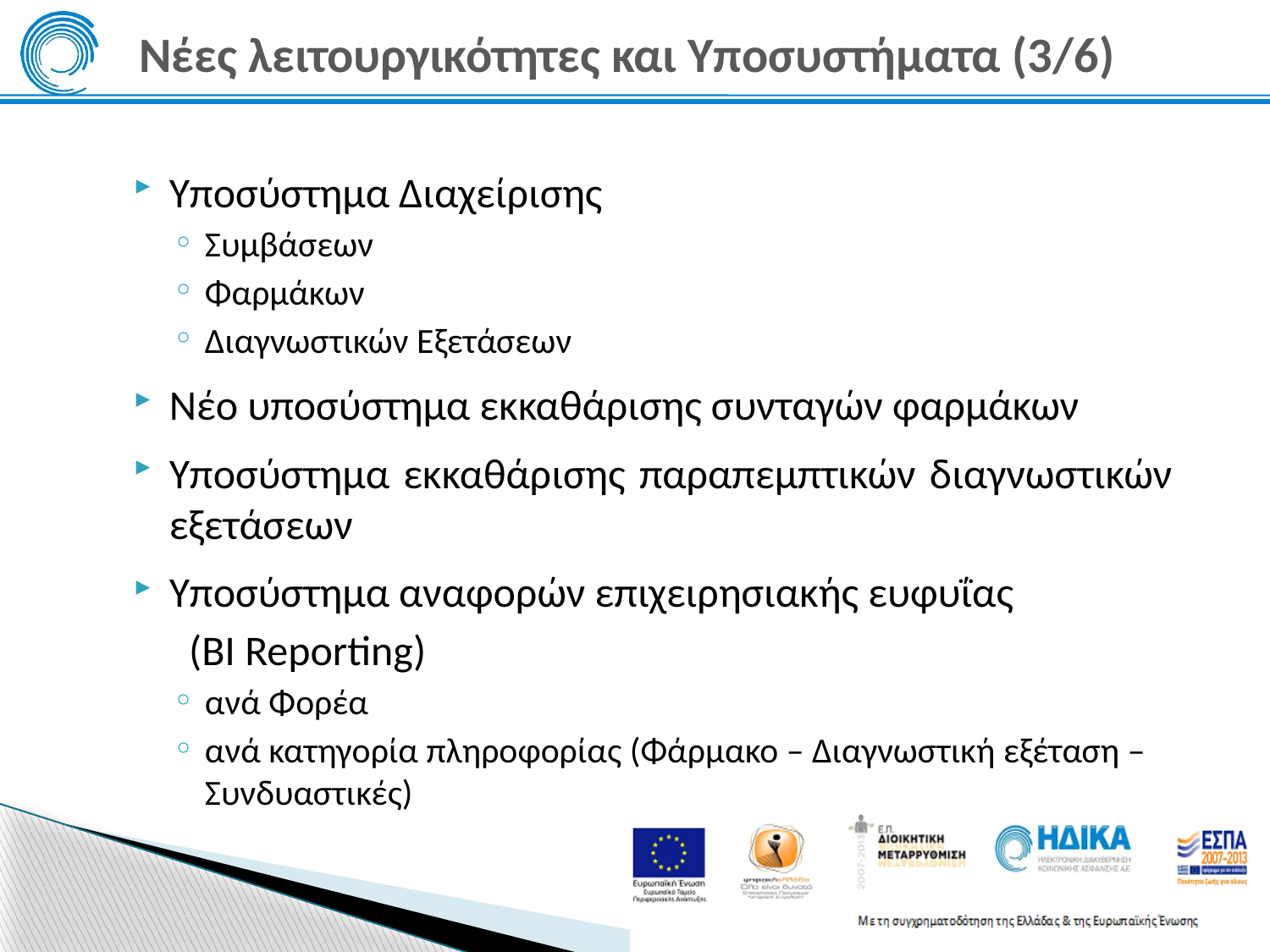

# Νέες λειτουργικότητες και Υποσυστήματα (3/6)

Υποσύστημα Διαχείρισης
Συμβάσεων
Φαρμάκων
Διαγνωστικών Εξετάσεων
Νέο υποσύστημα εκκαθάρισης συνταγών φαρμάκων
Υποσύστημα εκκαθάρισης παραπεμπτικών διαγνωστικών εξετάσεων
Υποσύστημα αναφορών επιχειρησιακής ευφυΐας
 (BI Reporting)
ανά Φορέα
ανά κατηγορία πληροφορίας (Φάρμακο – Διαγνωστική εξέταση – Συνδυαστικές)